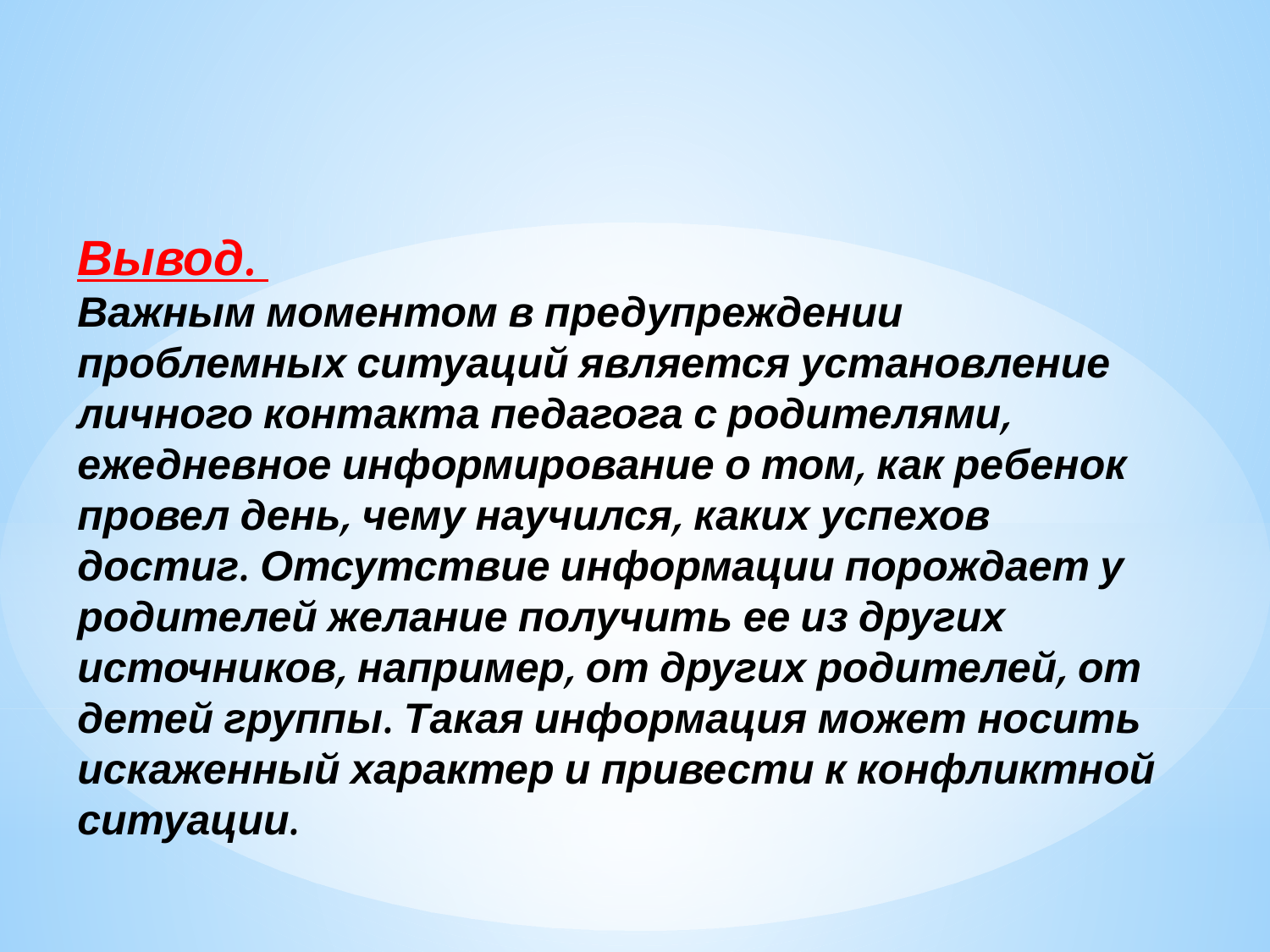

Вывод.
Важным моментом в предупреждении проблемных ситуаций является установление личного контакта педагога с родителями, ежедневное информирование о том, как ребенок провел день, чему научился, каких успехов достиг. Отсутствие информации порождает у родителей желание получить ее из других источников, например, от других родителей, от детей группы. Такая информация может носить искаженный характер и привести к конфликтной ситуации.